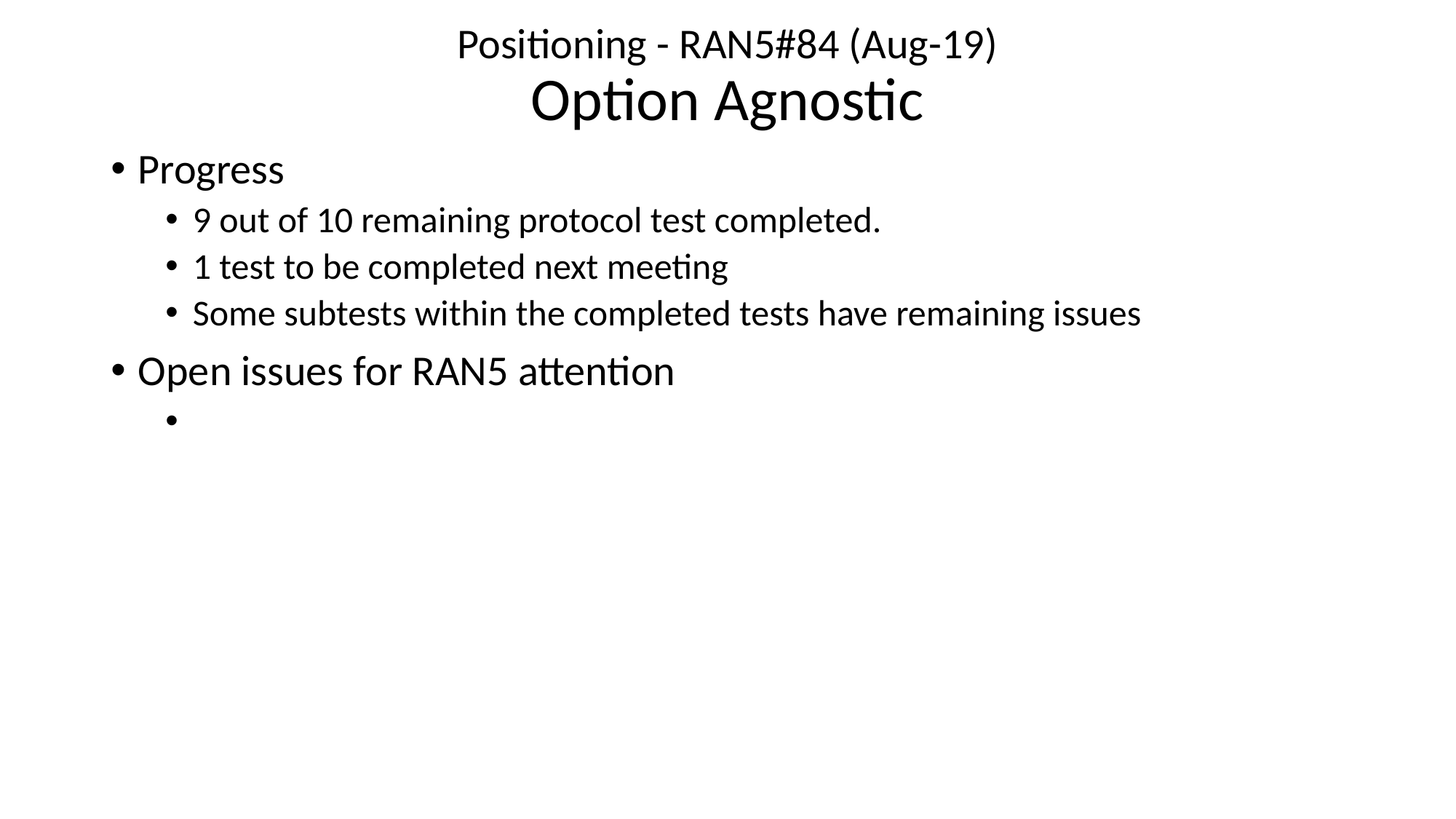

# Positioning - RAN5#84 (Aug-19) Option Agnostic
Progress
9 out of 10 remaining protocol test completed.
1 test to be completed next meeting
Some subtests within the completed tests have remaining issues
Open issues for RAN5 attention